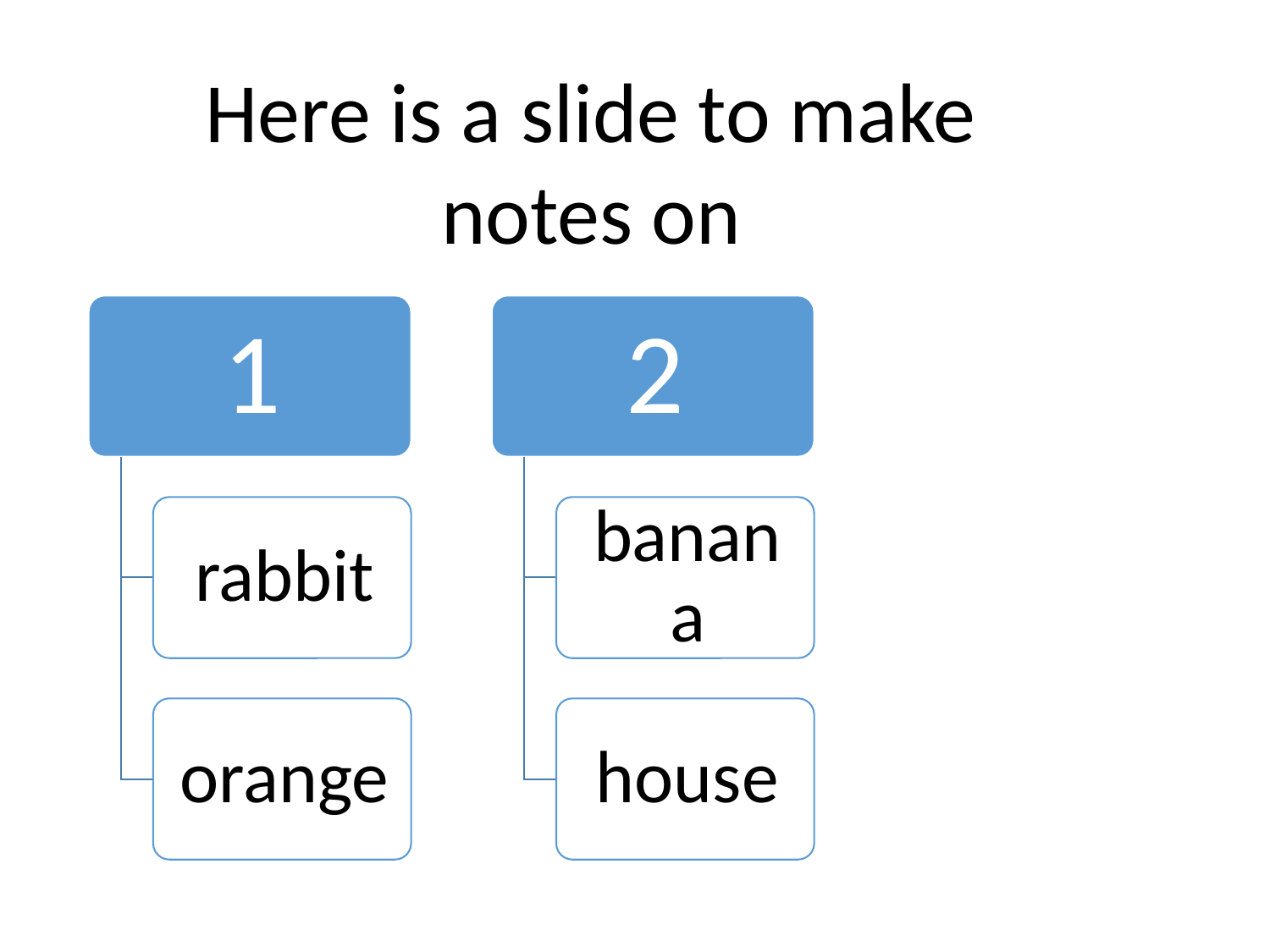

Here is a slide to make notes on
1
rabbit
orange
2
banana
house